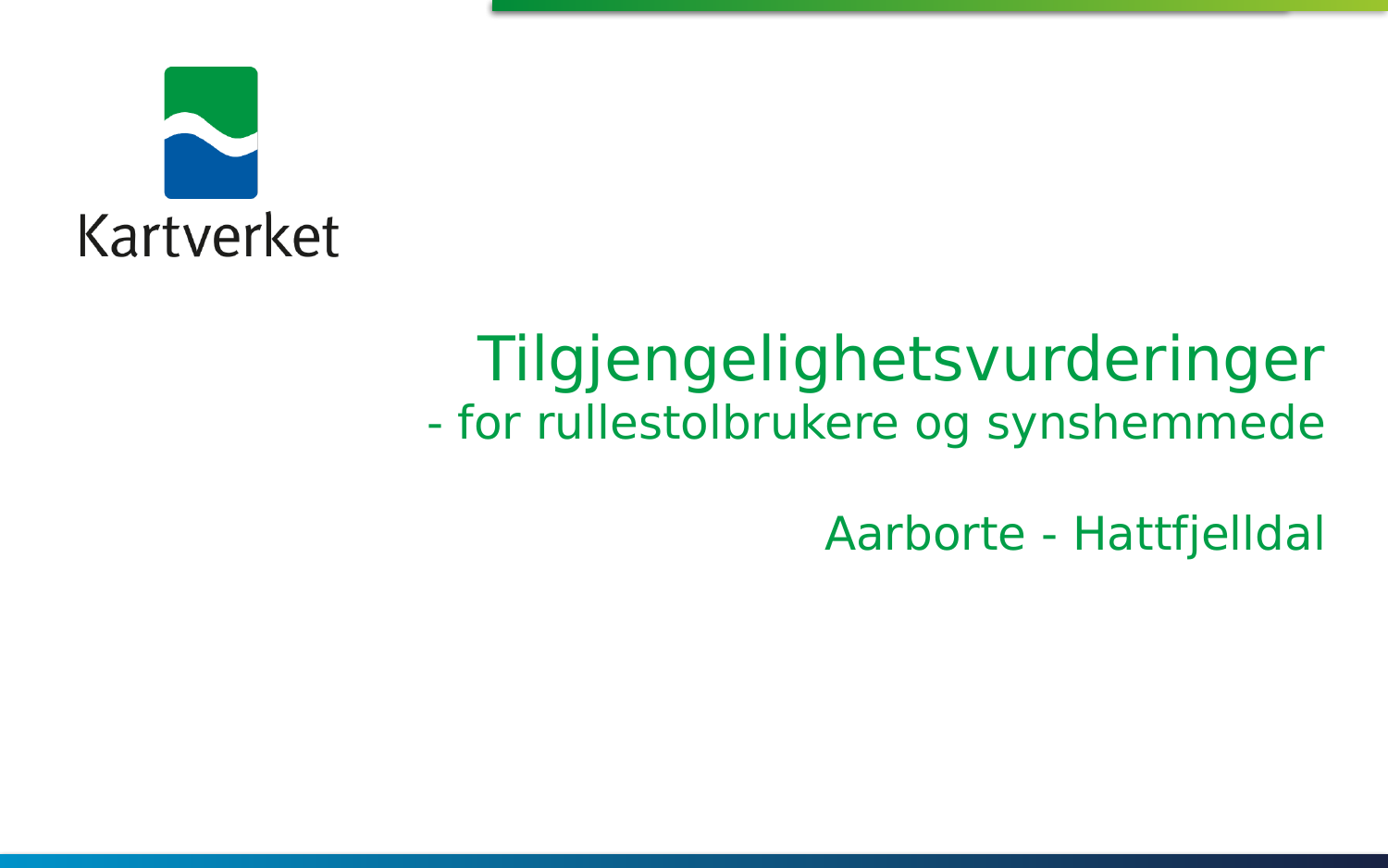

Tilgjengelighetsvurderinger
- for rullestolbrukere og synshemmede
Aarborte - Hattfjelldal